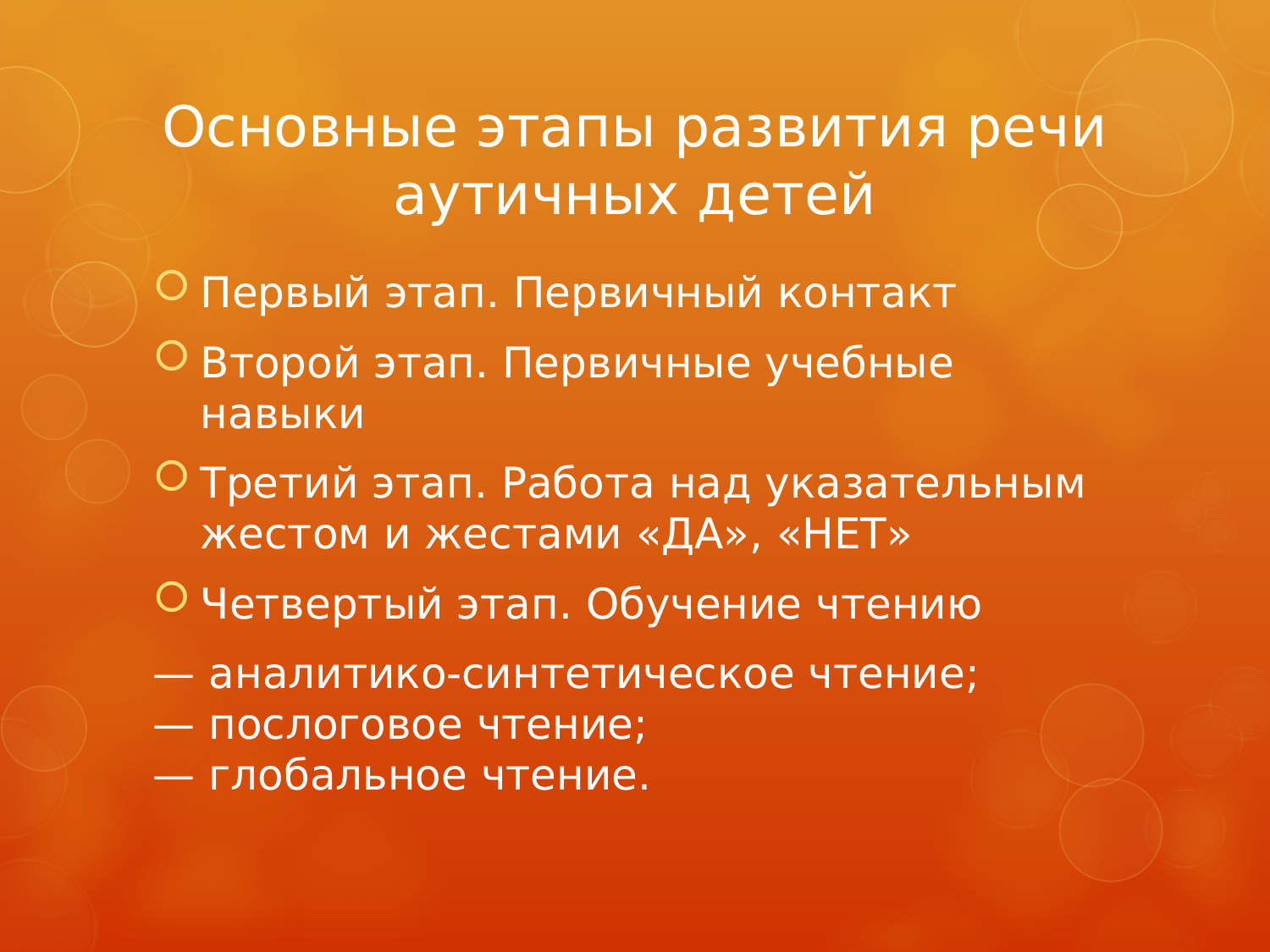

# Основные этапы развития речи аутичных детей
Первый этап. Первичный контакт
Второй этап. Первичные учебные навыки
Третий этап. Работа над указательным жестом и жестами «ДА», «НЕТ»
Четвертый этап. Обучение чтению
— аналитико-синтетическое чтение; 
— послоговое чтение; 
— глобальное чтение.